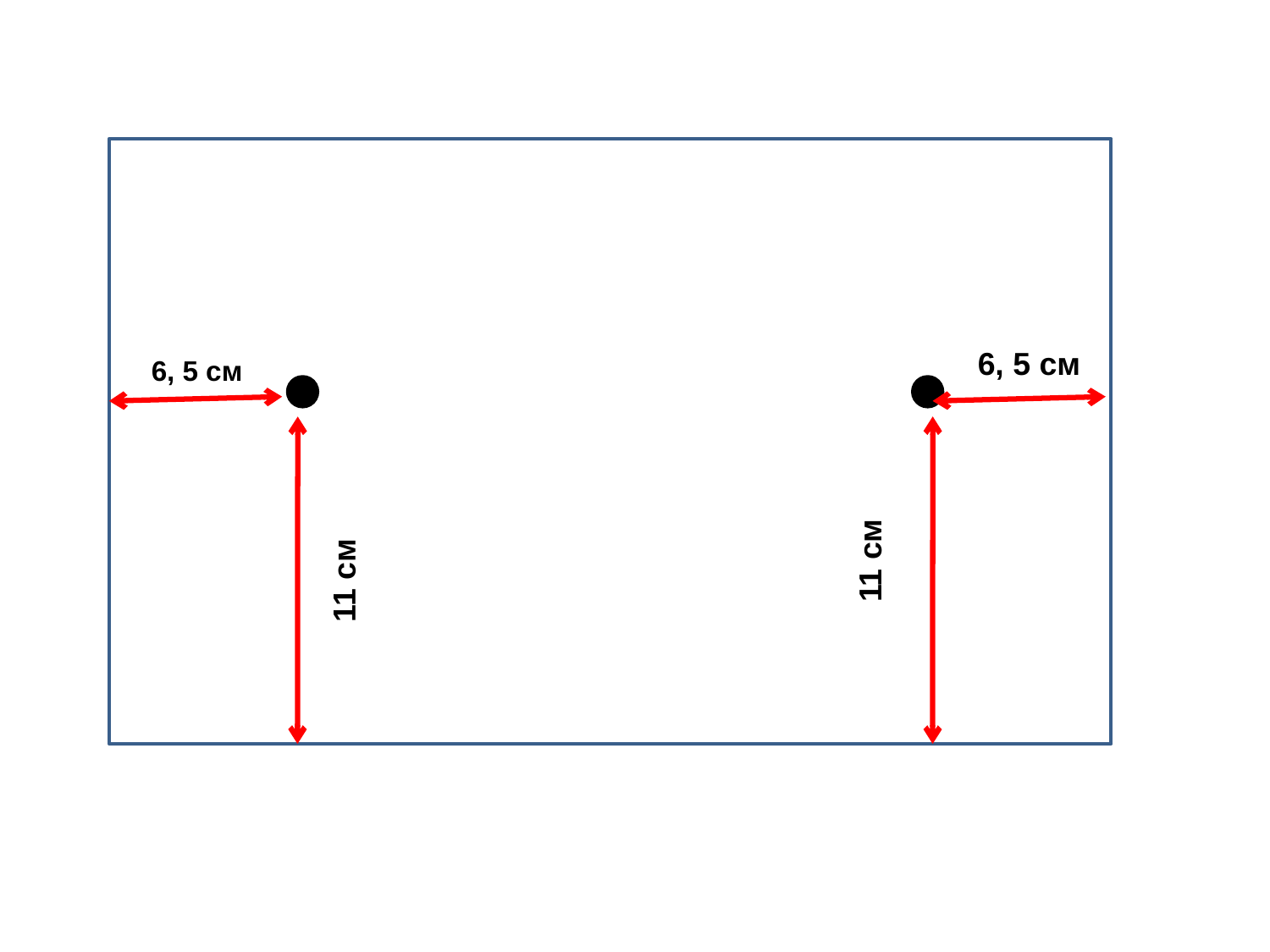

6, 5 см
6, 5 см

11 см
11 см